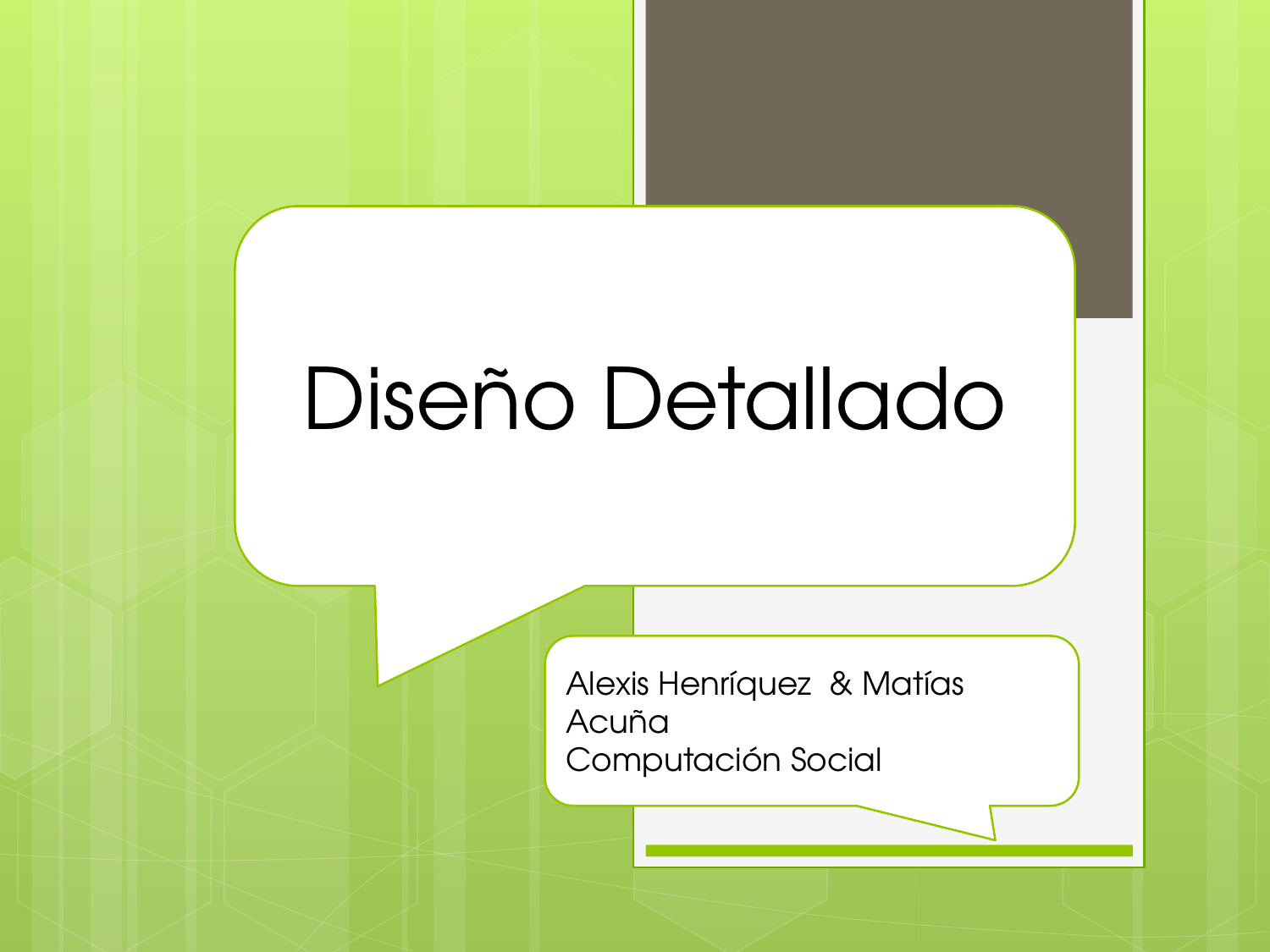

Diseño Detallado
#

Alexis Henríquez  & Matías Acuña
Computación Social